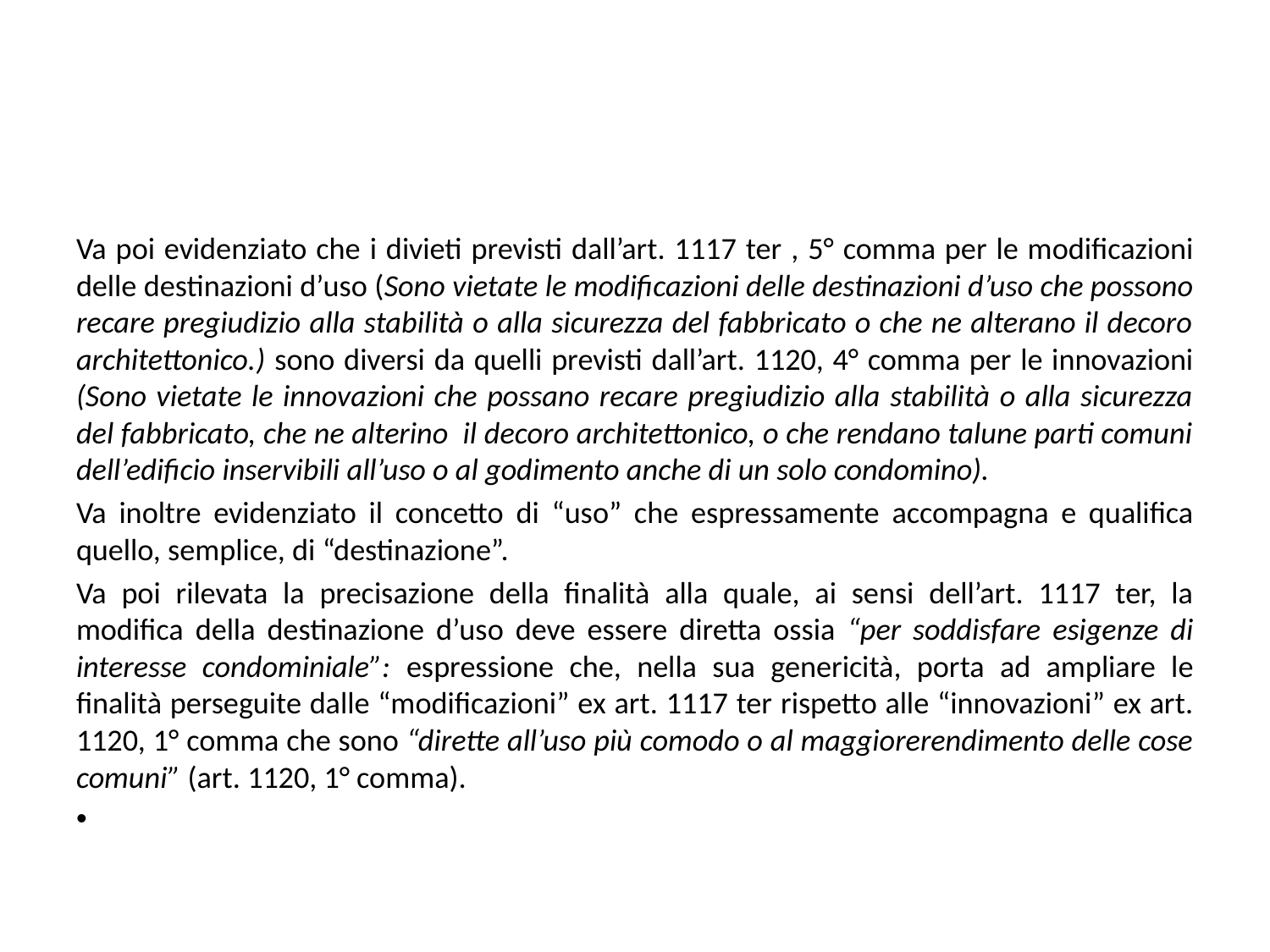

Va poi evidenziato che i divieti previsti dall’art. 1117 ter , 5° comma per le modificazioni delle destinazioni d’uso (Sono vietate le modificazioni delle destinazioni d’uso che possono recare pregiudizio alla stabilità o alla sicurezza del fabbricato o che ne alterano il decoro architettonico.) sono diversi da quelli previsti dall’art. 1120, 4° comma per le innovazioni (Sono vietate le innovazioni che possano recare pregiudizio alla stabilità o alla sicurezza del fabbricato, che ne alterino  il decoro architettonico, o che rendano talune parti comuni dell’edificio inservibili all’uso o al godimento anche di un solo condomino).
Va inoltre evidenziato il concetto di “uso” che espressamente accompagna e qualifica quello, semplice, di “destinazione”.
Va poi rilevata la precisazione della finalità alla quale, ai sensi dell’art. 1117 ter, la modifica della destinazione d’uso deve essere diretta ossia “per soddisfare esigenze di interesse condominiale”: espressione che, nella sua genericità, porta ad ampliare le finalità perseguite dalle “modificazioni” ex art. 1117 ter rispetto alle “innovazioni” ex art. 1120, 1° comma che sono “dirette all’uso più comodo o al maggiorerendimento delle cose comuni” (art. 1120, 1° comma).